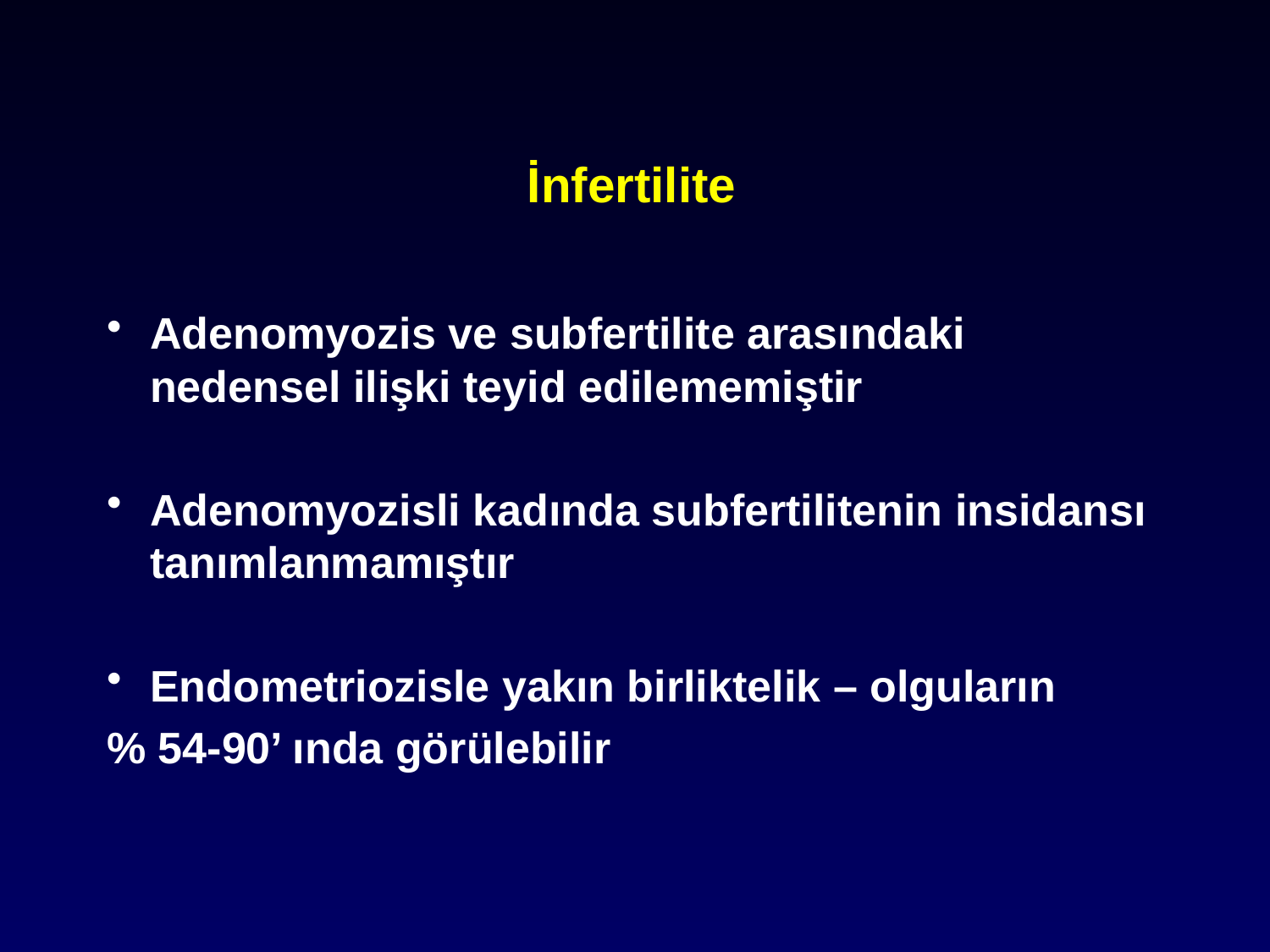

# İnfertilite

Adenomyozis ve subfertilite arasındaki nedensel ilişki teyid edilememiştir

Adenomyozisli kadında subfertilitenin insidansı tanımlanmamıştır

Endometriozisle yakın birliktelik – olguların
% 54-90’ ında görülebilir